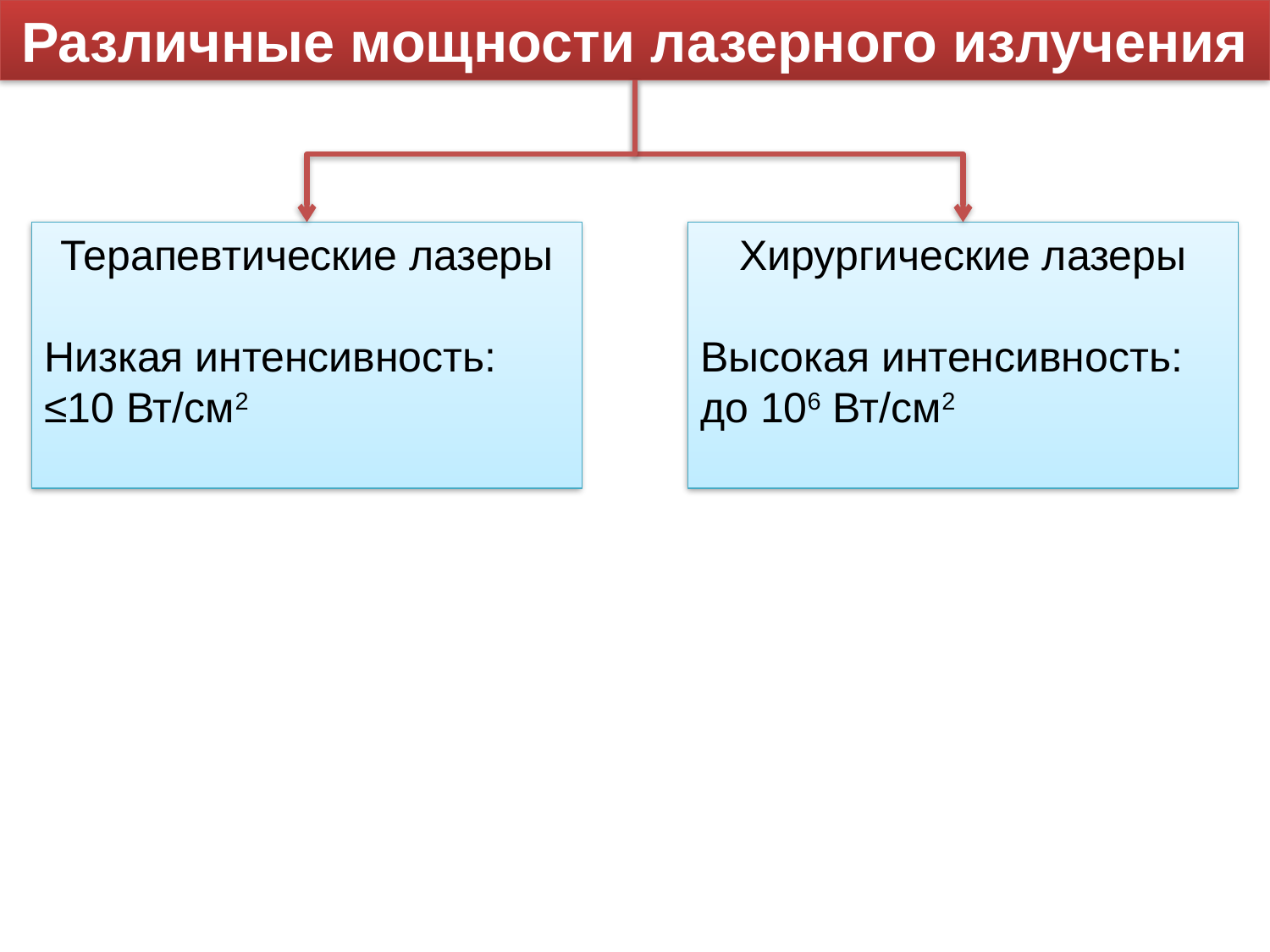

Различные мощности лазерного излучения
Терапевтические лазеры

Низкая интенсивность:
≤10 Вт/см2

Хирургические лазеры

Высокая интенсивность:
до 106 Вт/см2